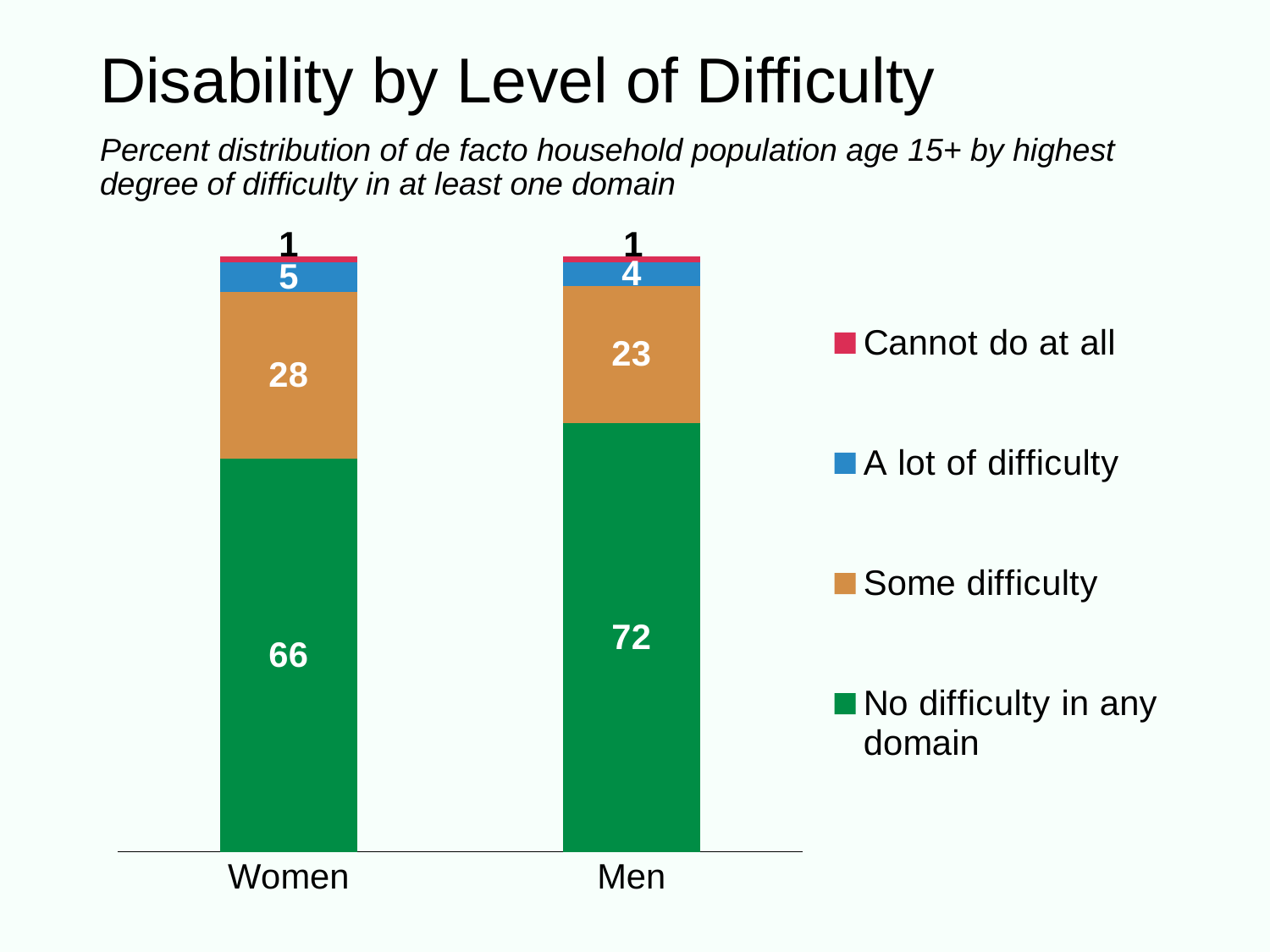

# Disability by Level of Difficulty
Percent distribution of de facto household population age 15+ by highest degree of difficulty in at least one domain

### Chart

| Category | No difficulty in any domain | Some difficulty | A lot of difficulty | Cannot do at all |
|---|---|---|---|---|
| Women | 66.0 | 28.0 | 5.0 | 1.0 |
| Men | 72.0 | 23.0 | 4.0 | 1.0 |